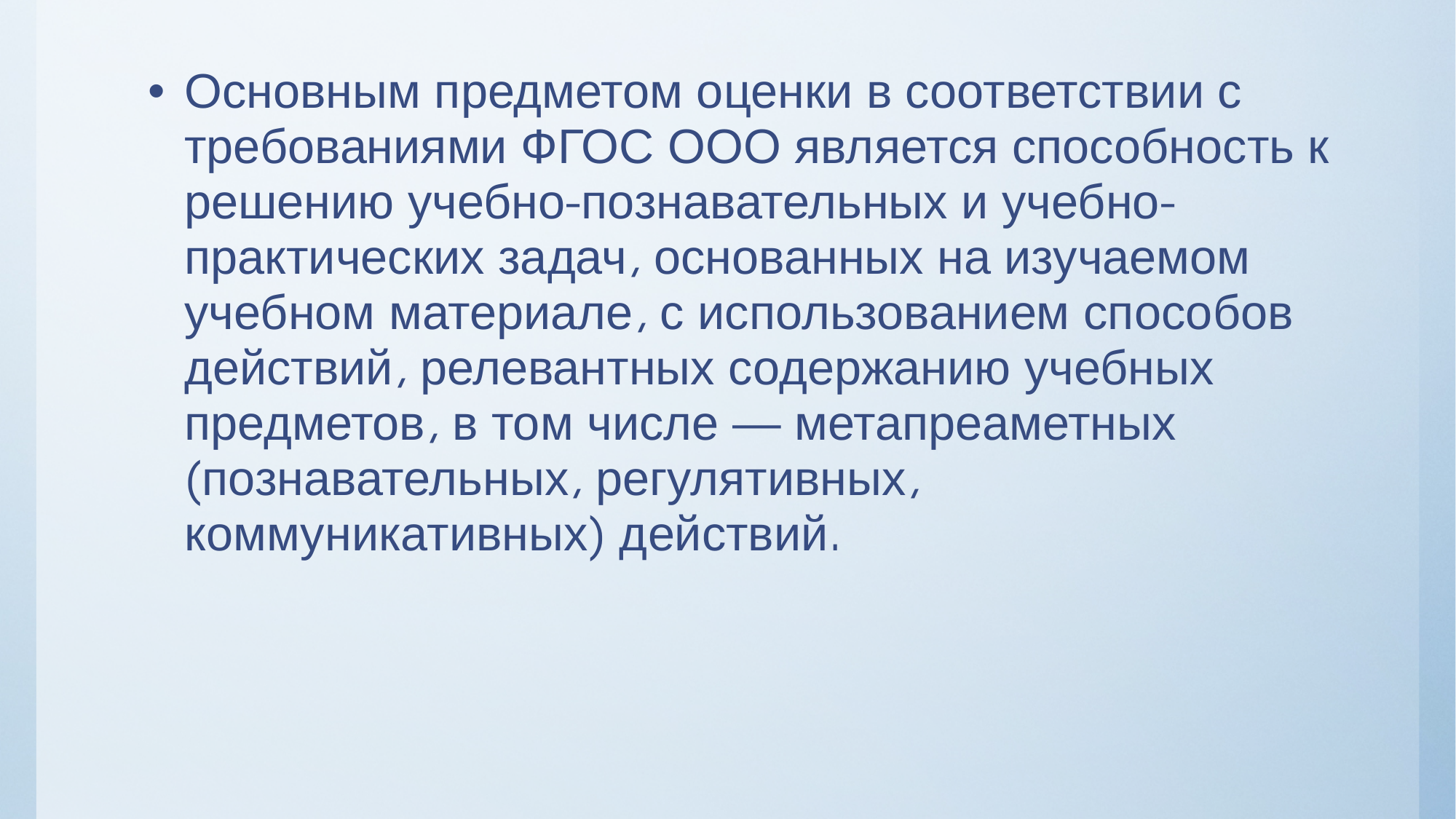

Основным предметом оценки в соответствии с требованиями ФГОС ООО является способность к решению учебно-познавательных и учебно-практических задач, основанных на изучаемом учебном материале, с использованием способов действий, релевантных содержанию учебных предметов, в том числе — метапреаметных (познавательных, регулятивных, коммуникативных) действий.